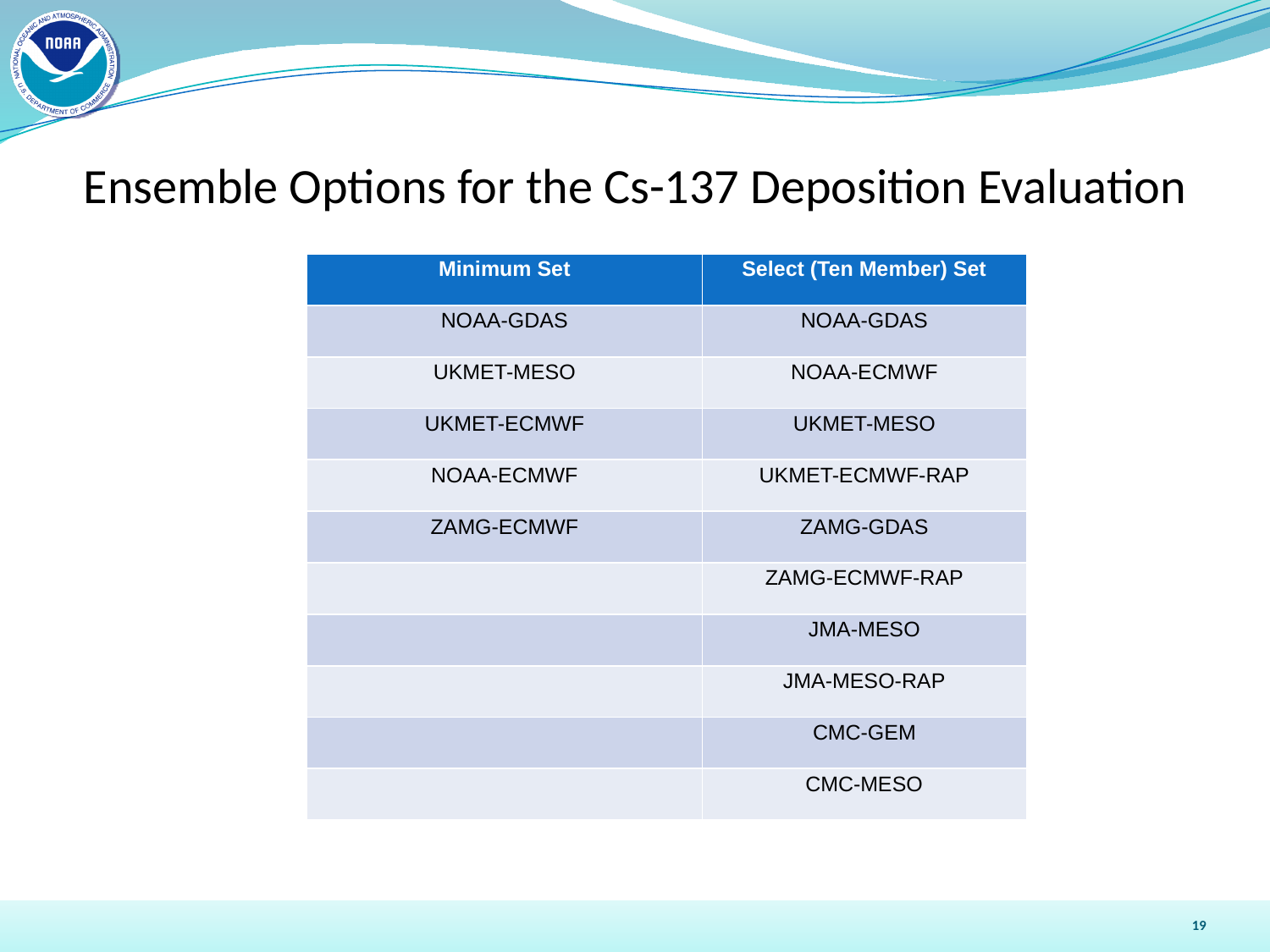

Ensemble Options for the Cs-137 Deposition Evaluation
| Minimum Set | Select (Ten Member) Set |
| --- | --- |
| NOAA-GDAS | NOAA-GDAS |
| UKMET-MESO | NOAA-ECMWF |
| UKMET-ECMWF | UKMET-MESO |
| NOAA-ECMWF | UKMET-ECMWF-RAP |
| ZAMG-ECMWF | ZAMG-GDAS |
|  | ZAMG-ECMWF-RAP |
|  | JMA-MESO |
|  | JMA-MESO-RAP |
|  | CMC-GEM |
|  | CMC-MESO |
19